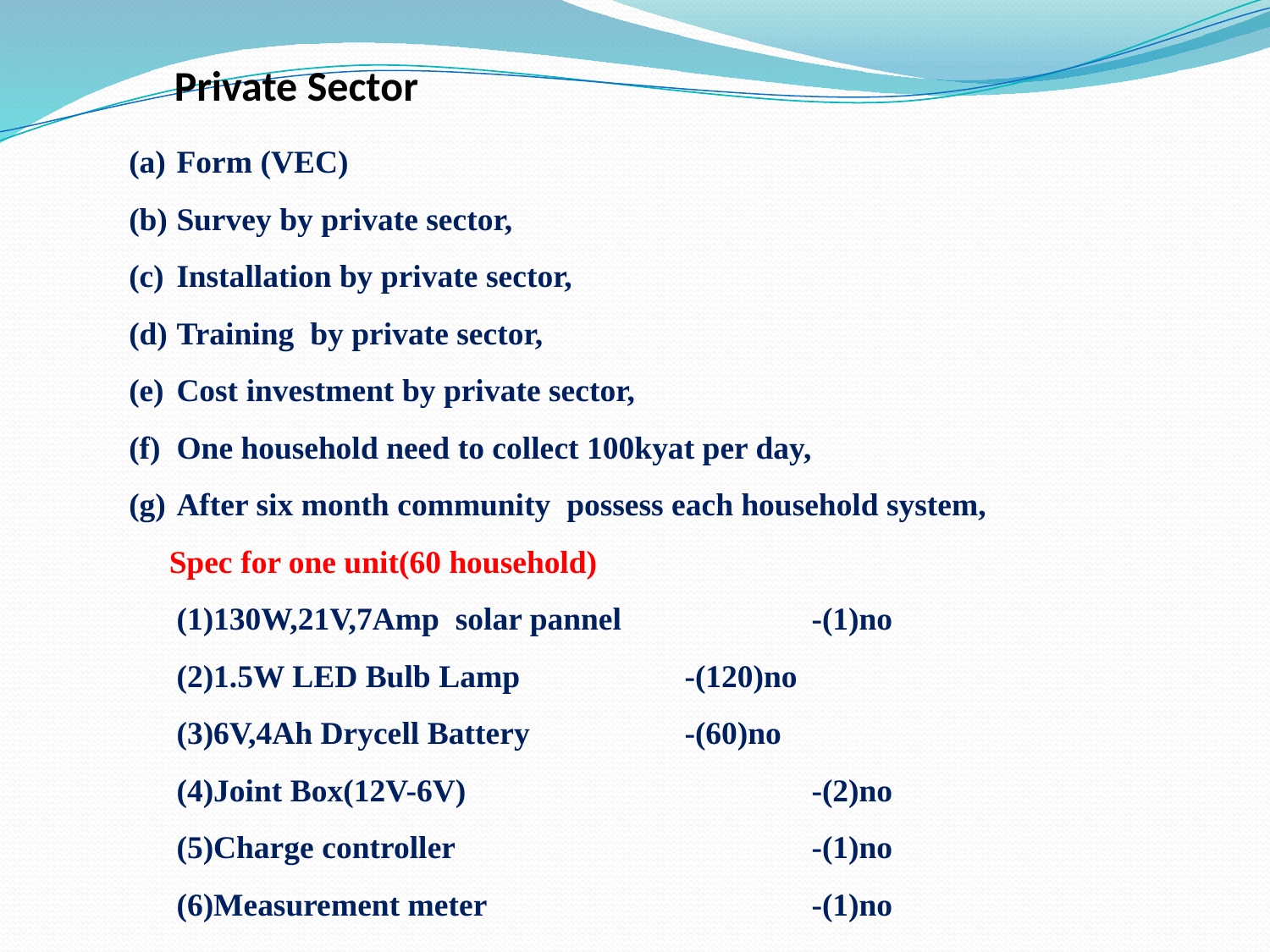

Private Sector
Form (VEC)
Survey by private sector,
Installation by private sector,
Training  by private sector,
Cost investment by private sector,
One household need to collect 100kyat per day,
After six month community  possess each household system,
     Spec for one unit(60 household)
	(1)130W,21V,7Amp  solar pannel		-(1)no
	(2)1.5W LED Bulb Lamp		-(120)no
	(3)6V,4Ah Drycell Battery		-(60)no
	(4)Joint Box(12V-6V)			-(2)no
	(5)Charge controller			-(1)no
	(6)Measurement meter			-(1)no